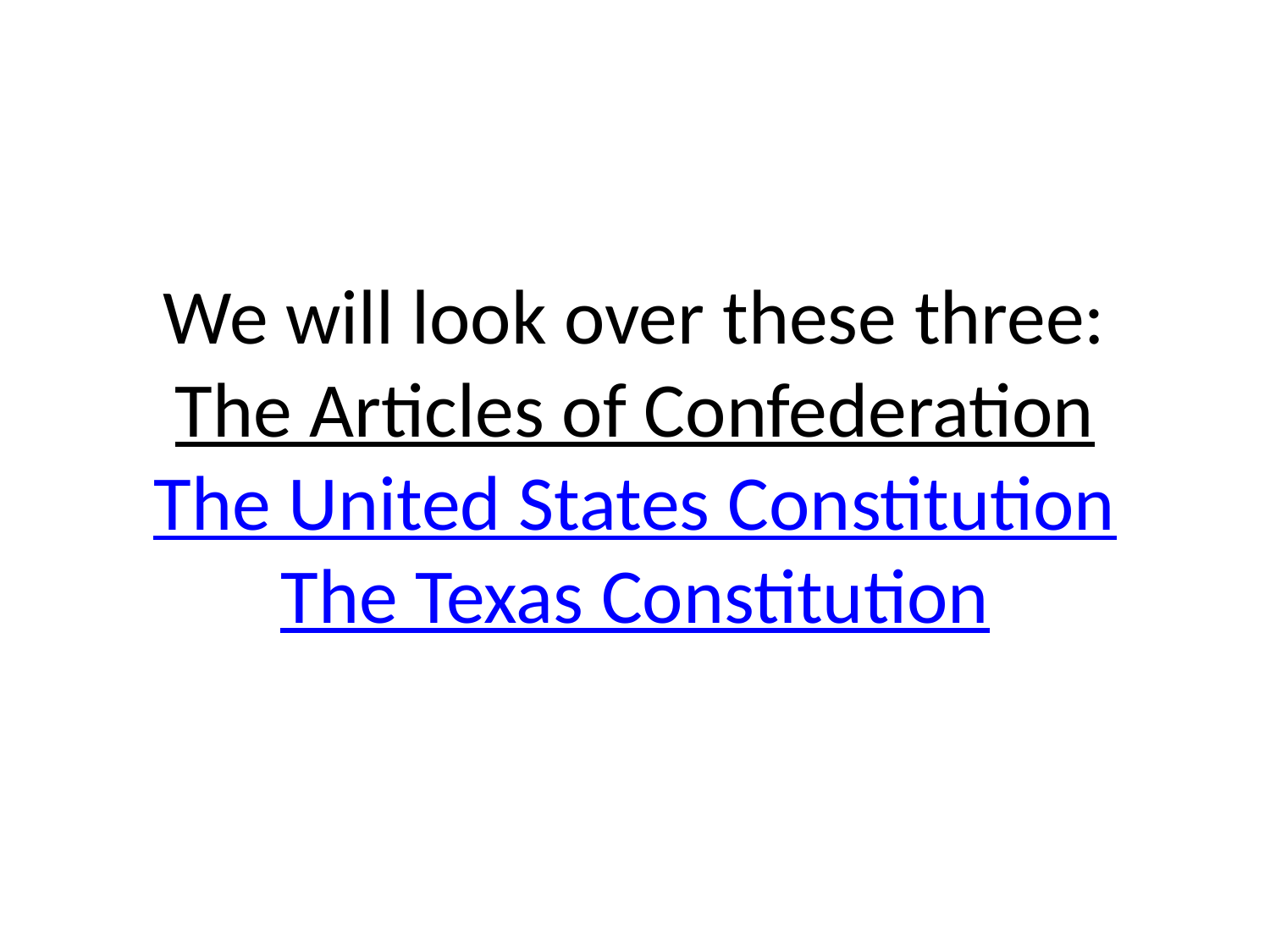

# We will look over these three: The Articles of Confederation The United States Constitution The Texas Constitution